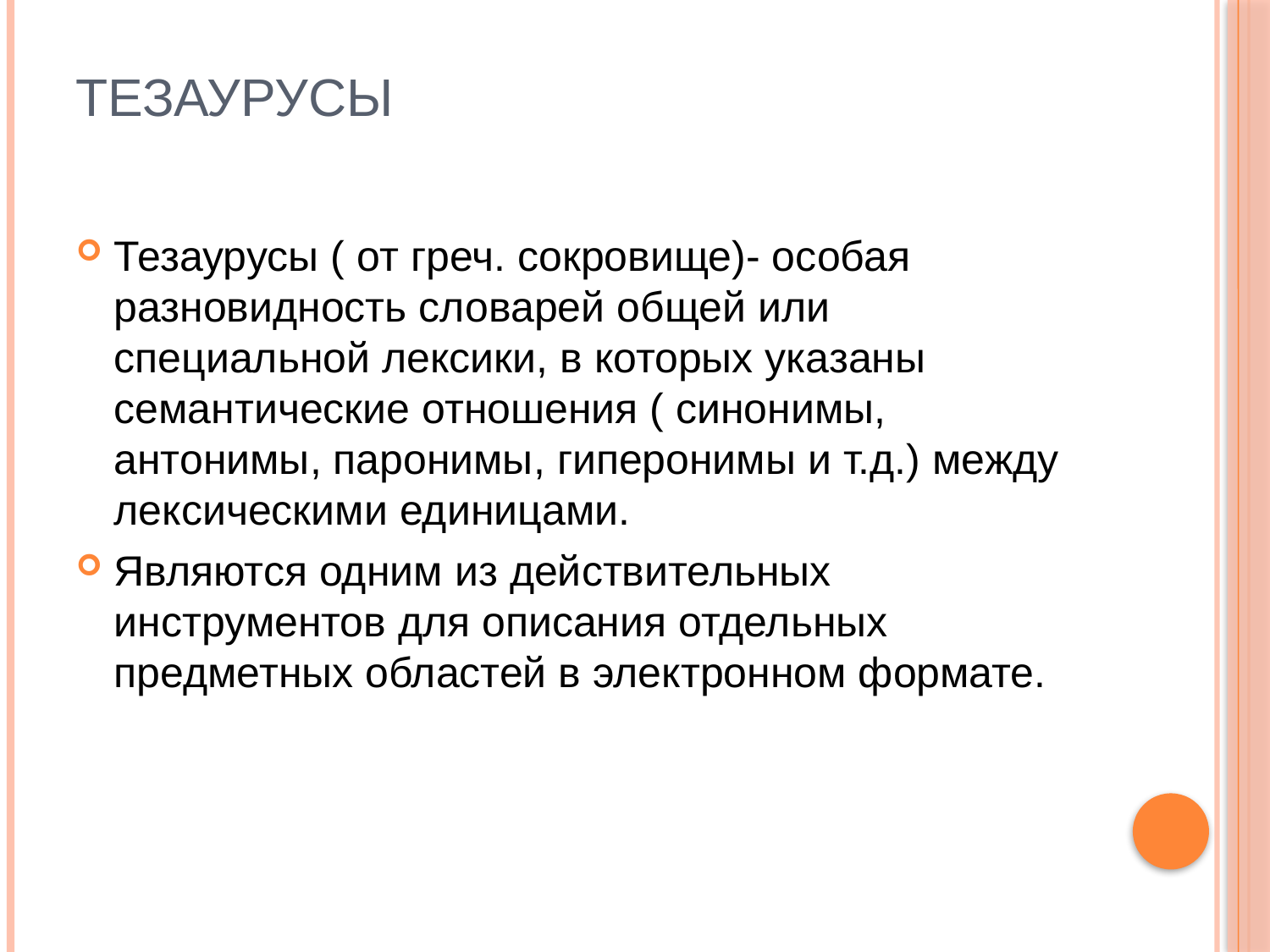

# Тезаурусы
Тезаурусы ( от греч. сокровище)- особая разновидность словарей общей или специальной лексики, в которых указаны семантические отношения ( синонимы, антонимы, паронимы, гиперонимы и т.д.) между лексическими единицами.
Являются одним из действительных инструментов для описания отдельных предметных областей в электронном формате.